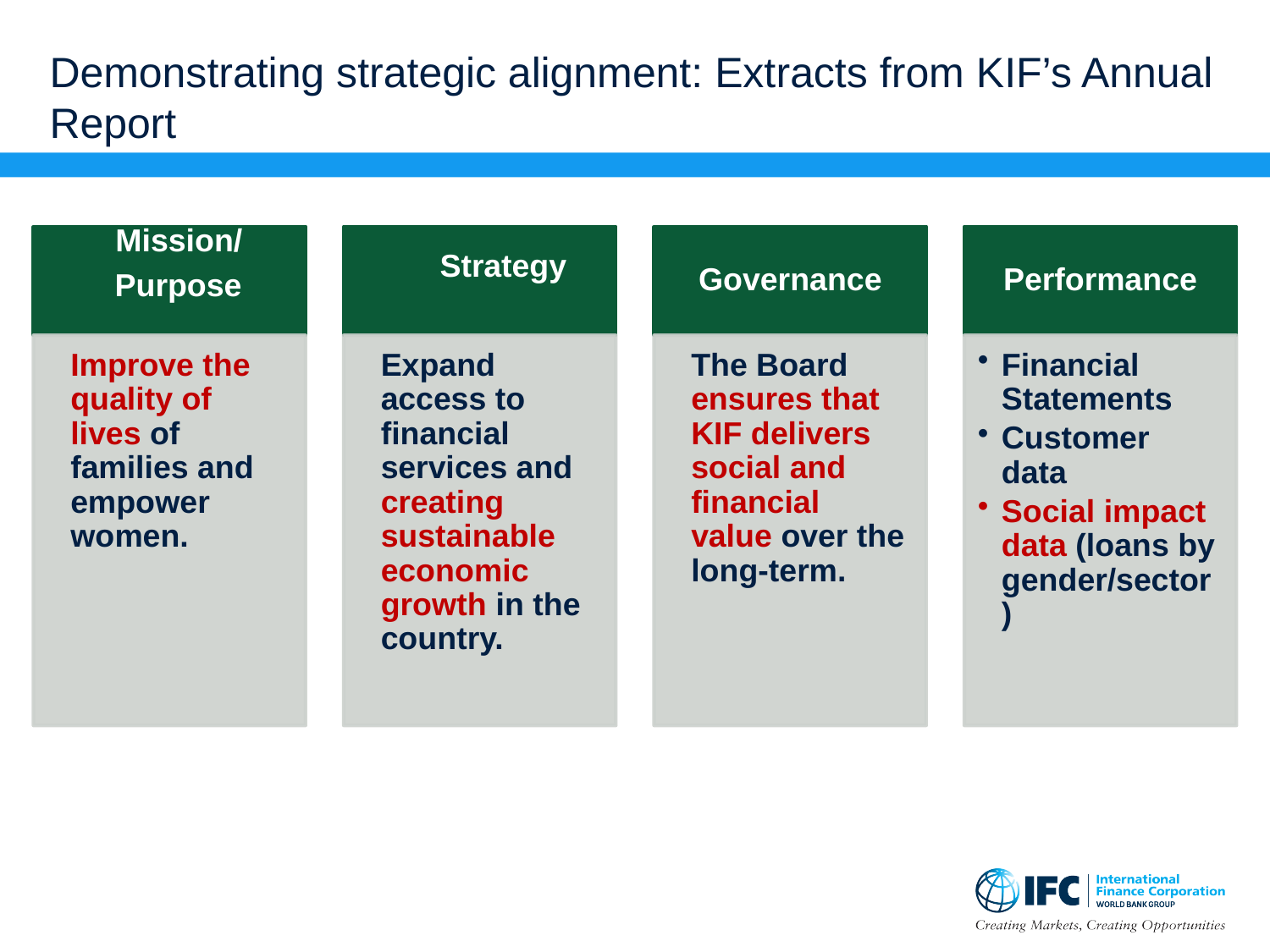

# Demonstrating strategic alignment: Extracts from KIF’s Annual Report
   Mission/
  Purpose
	Improve the quality of lives of families and empower women.

       Strategy

	Expand access to financial services and creating sustainable economic growth in the country.
Governance
	The Board ensures that KIF delivers social and financial value over the long-term.
Performance
Financial Statements
Customer data
Social impact data (loans by gender/sector)